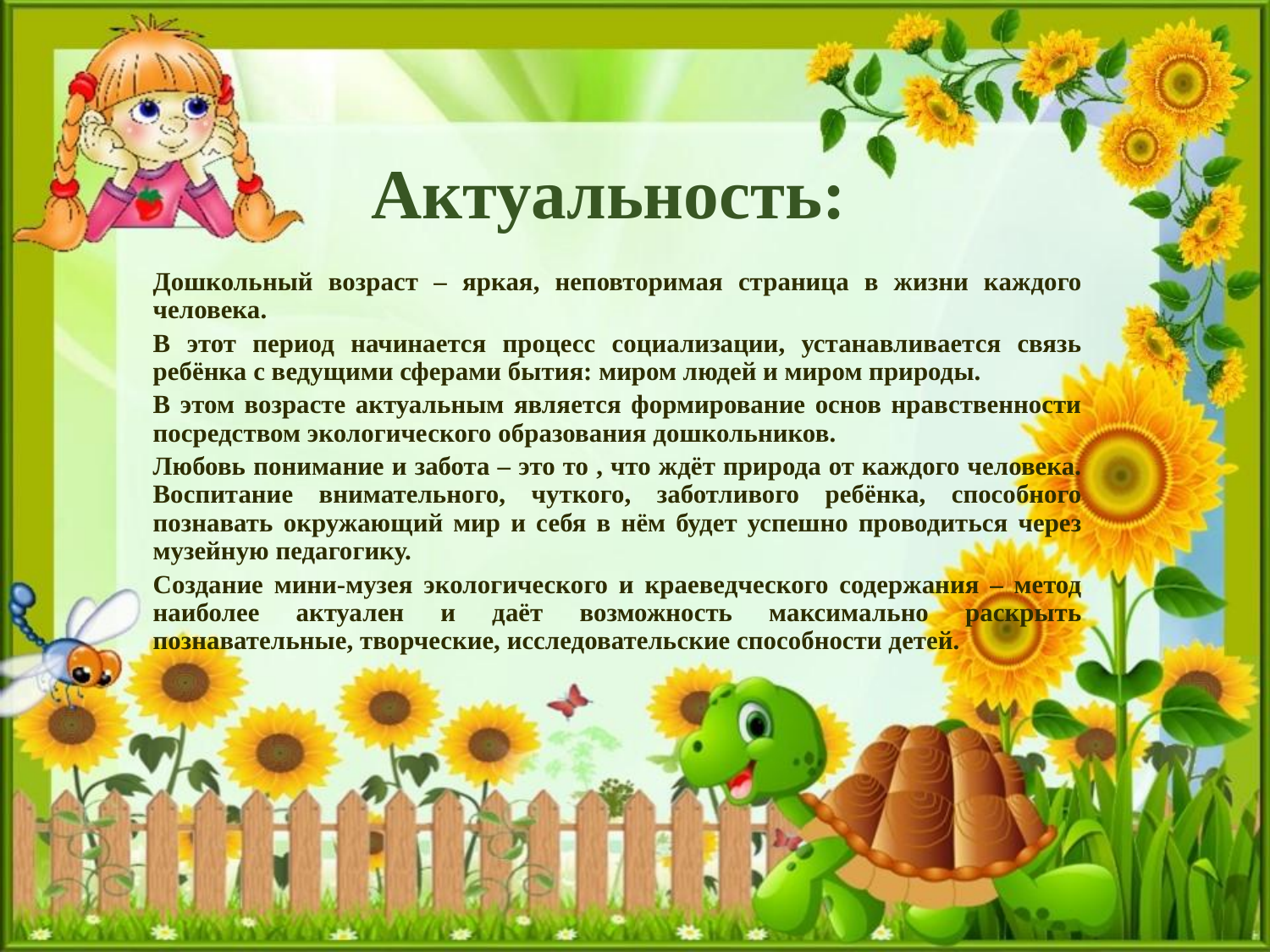

# Актуальность:
Дошкольный возраст – яркая, неповторимая страница в жизни каждого человека.
В этот период начинается процесс социализации, устанавливается связь ребёнка с ведущими сферами бытия: миром людей и миром природы.
В этом возрасте актуальным является формирование основ нравственности посредством экологического образования дошкольников.
Любовь понимание и забота – это то , что ждёт природа от каждого человека. Воспитание внимательного, чуткого, заботливого ребёнка, способного познавать окружающий мир и себя в нём будет успешно проводиться через музейную педагогику.
Создание мини-музея экологического и краеведческого содержания – метод наиболее актуален и даёт возможность максимально раскрыть познавательные, творческие, исследовательские способности детей.